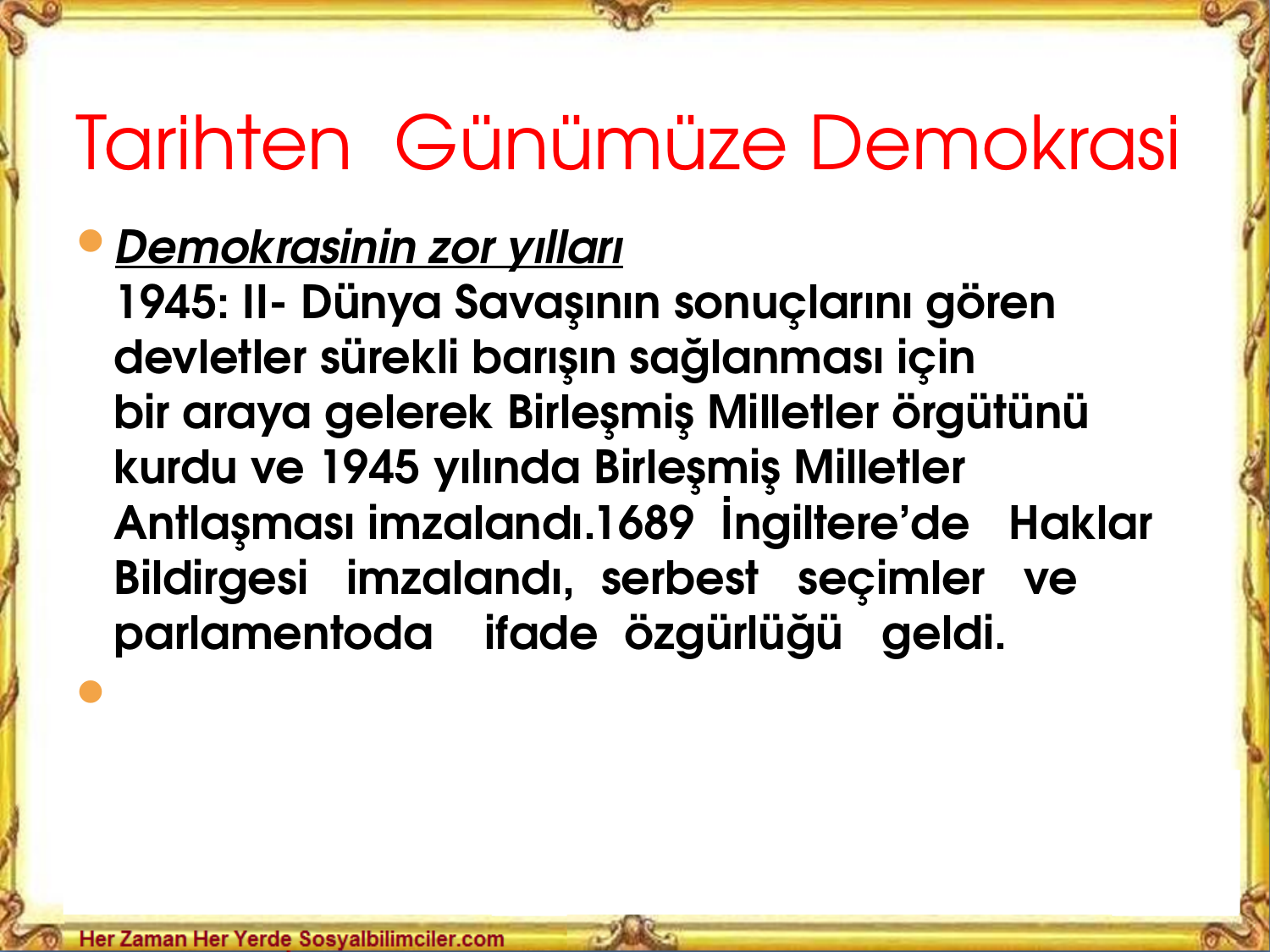

# Tarihten  Günümüze Demokrasi
Demokrasinin zor yılları
1945: II- Dünya Savaşının sonuçlarını gören devletler sürekli barışın sağlanması için
bir araya gelerek Birleşmiş Milletler örgütünü kurdu ve 1945 yılında Birleşmiş Milletler Antlaşması imzalandı.1689  İngiltere’de   Haklar   Bildirgesi   imzalandı,  serbest   seçimler   ve   parlamentoda    ifade  özgürlüğü   geldi.